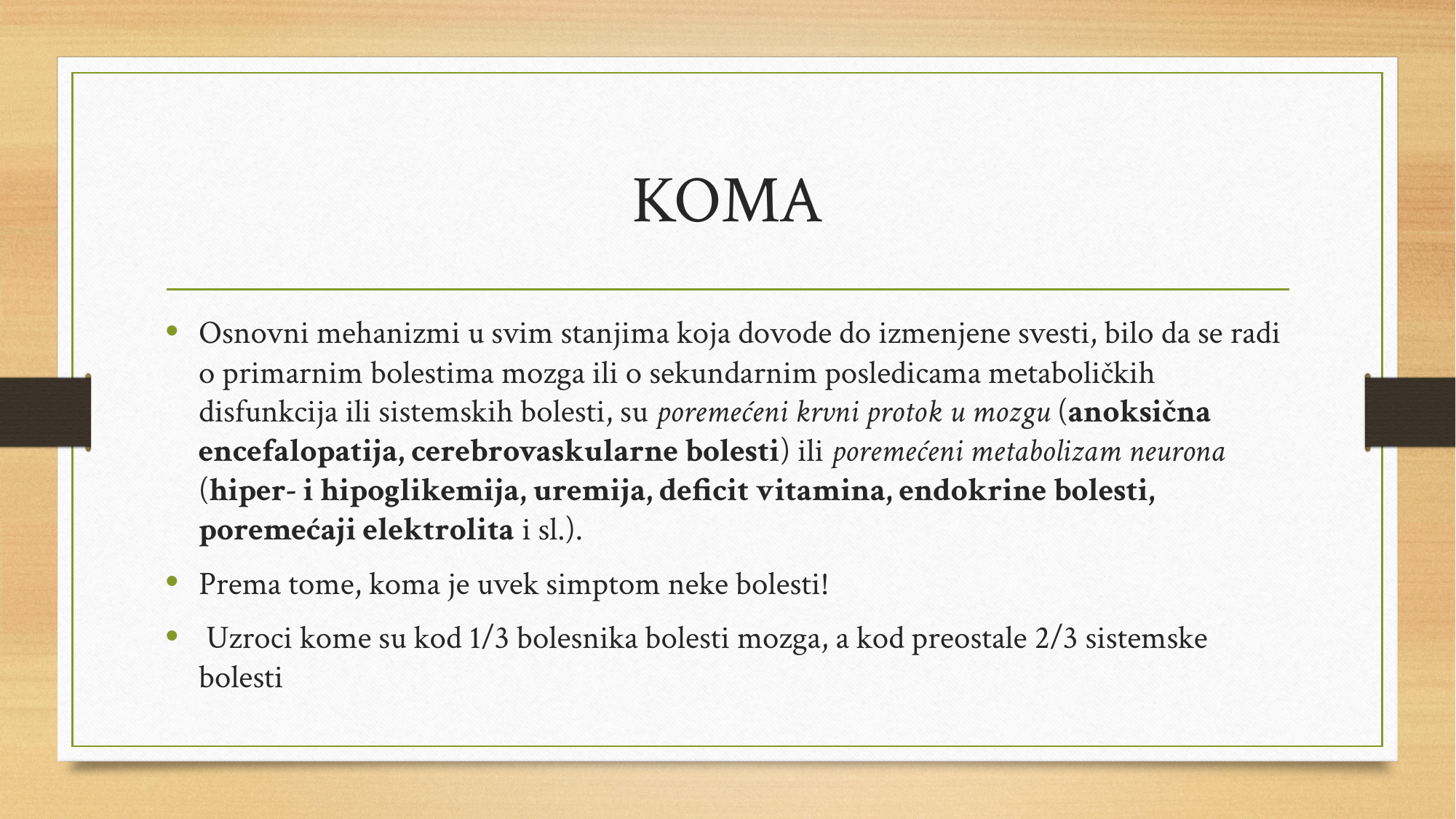

# KOMA
Osnovni mehanizmi u svim stanjima koja dovode do izmenjene svesti, bilo da se radi o primarnim bolestima mozga ili o sekundarnim posledicama metaboličkih disfunkcija ili sistemskih bolesti, su poremećeni krvni protok u mozgu (anoksična encefalopatija, cerebrovaskularne bolesti) ili poremećeni metabolizam neurona (hiper- i hipoglikemija, uremija, deficit vitamina, endokrine bolesti, poremećaji elektrolita i sl.).
Prema tome, koma je uvek simptom neke bolesti!
 Uzroci kome su kod 1/3 bolesnika bolesti mozga, a kod preostale 2/3 sistemske bolesti